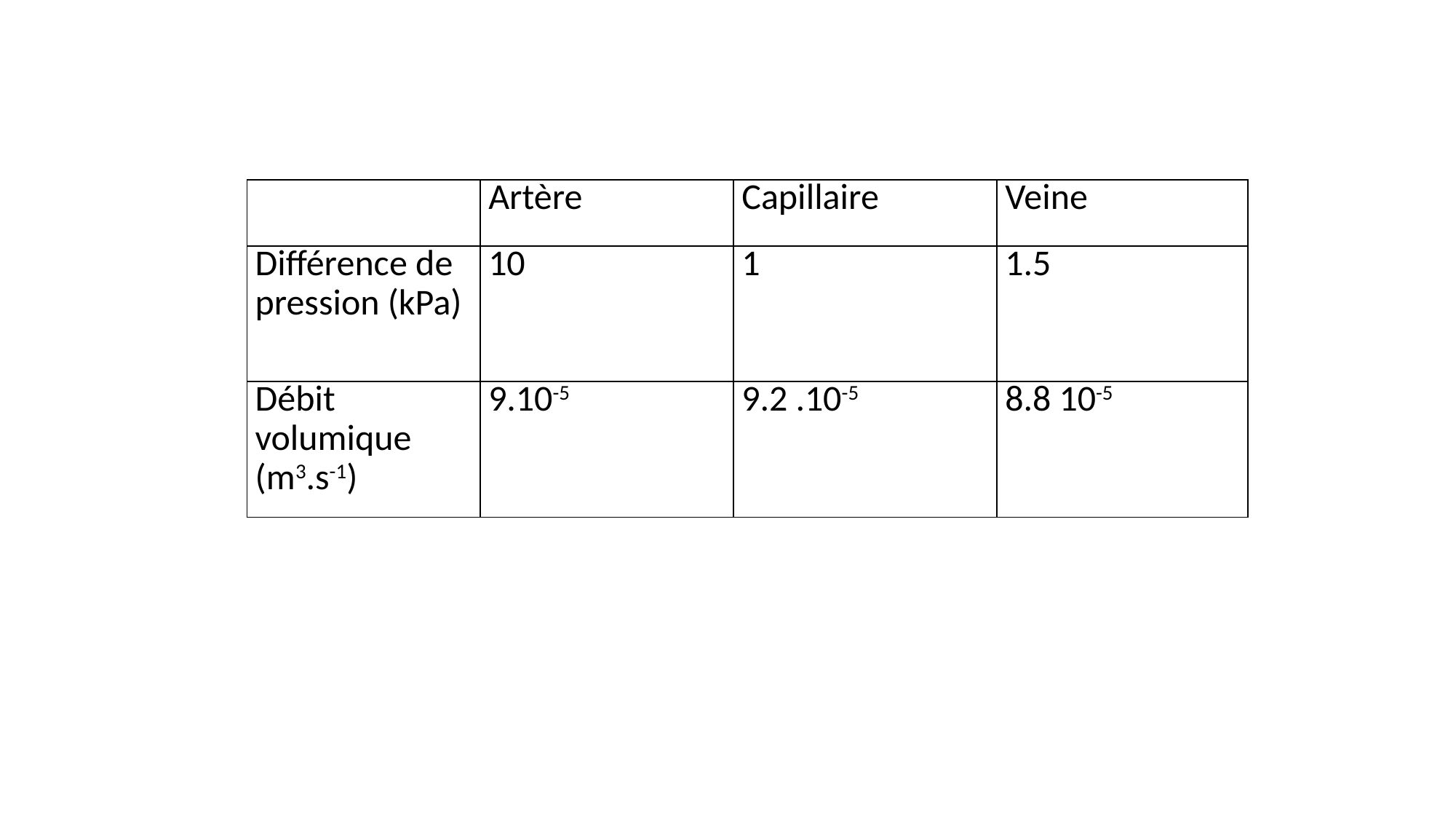

|  | Artère | Capillaire | Veine |
| --- | --- | --- | --- |
| Différence de pression (kPa) | 10 | 1 | 1.5 |
| Débit volumique (m3.s-1) | 9.10-5 | 9.2 .10-5 | 8.8 10-5 |